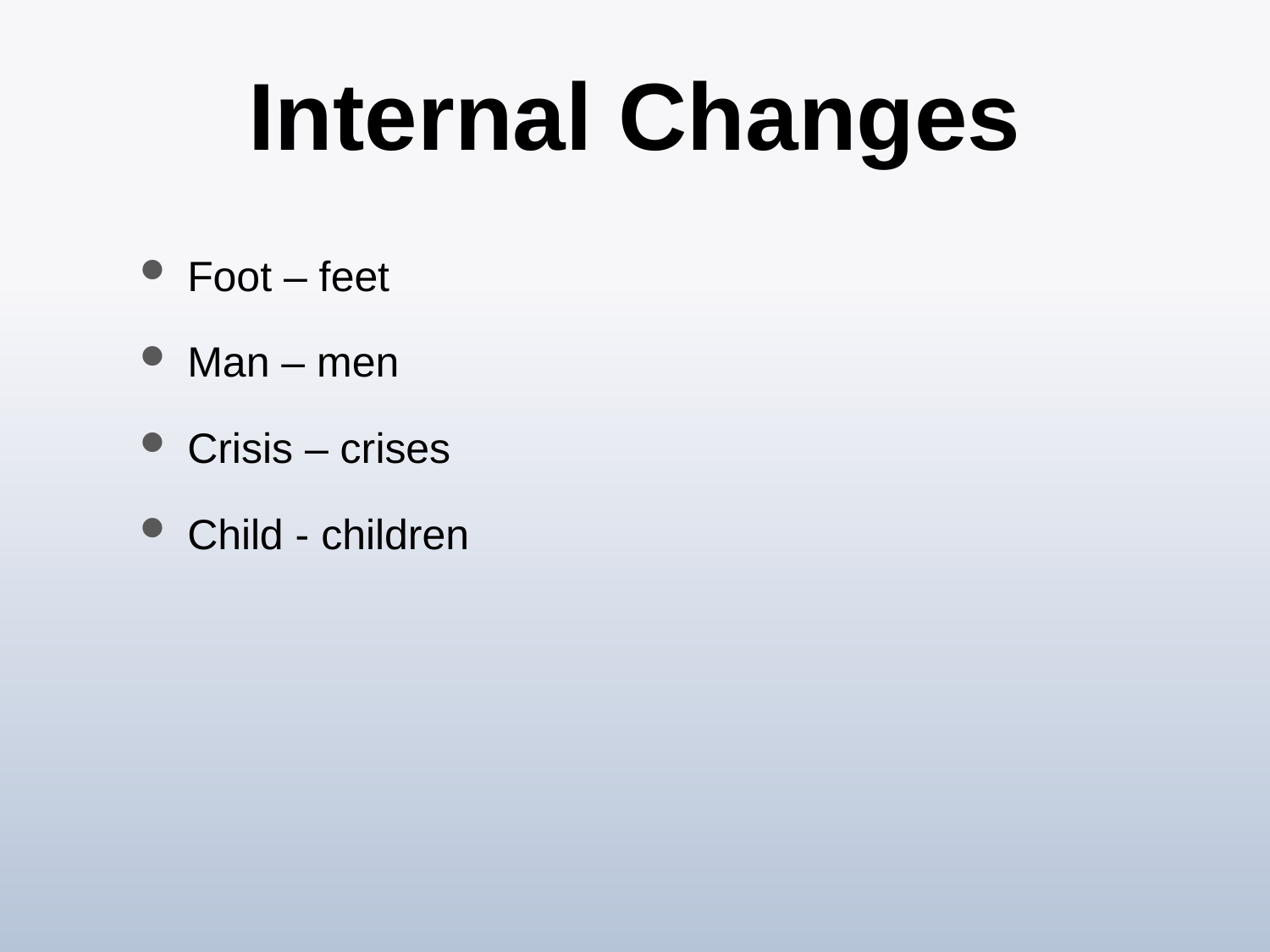

# Internal Changes
Foot – feet
Man – men
Crisis – crises
Child - children